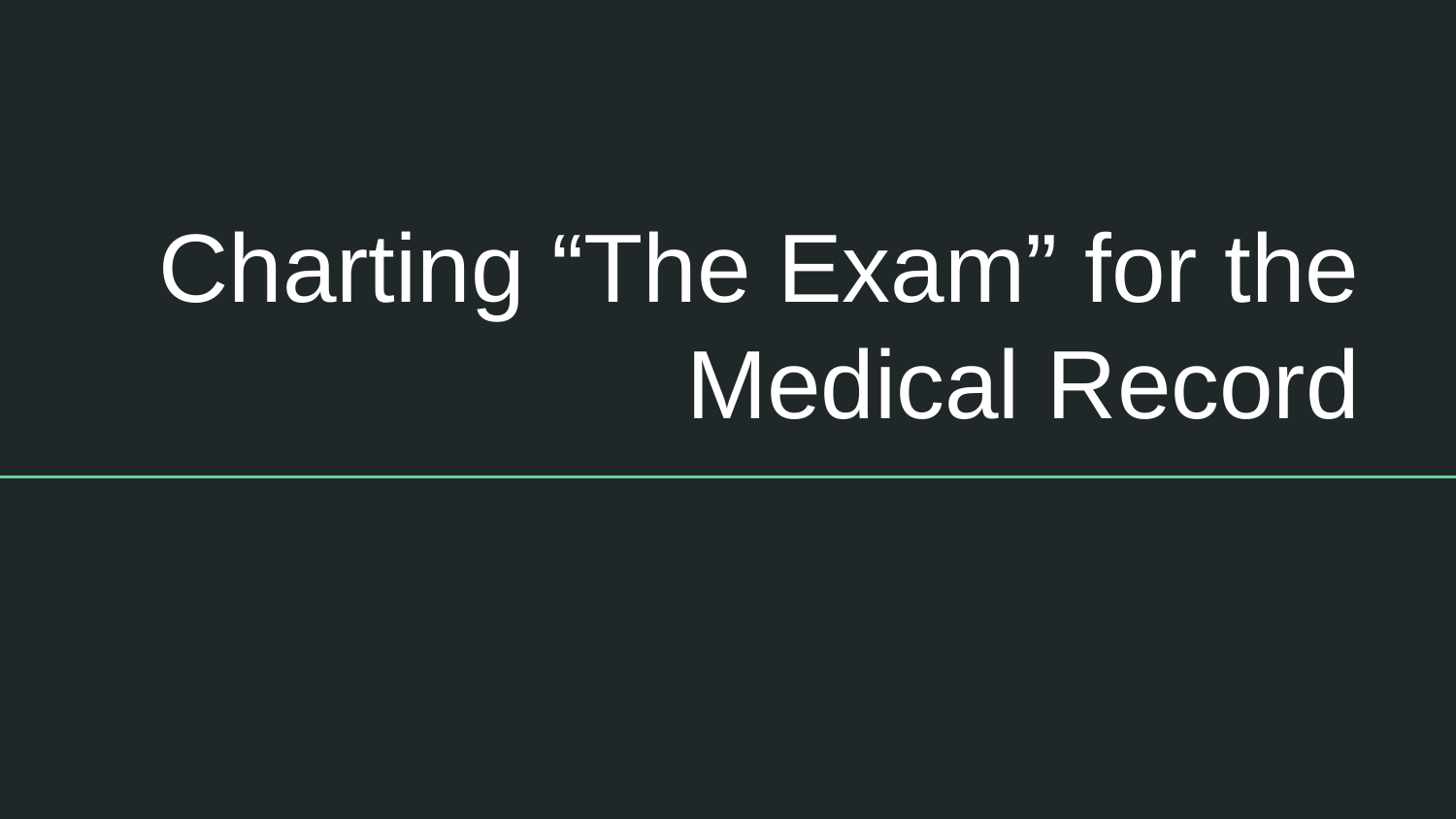

# Charting “The Exam” for the Medical Record